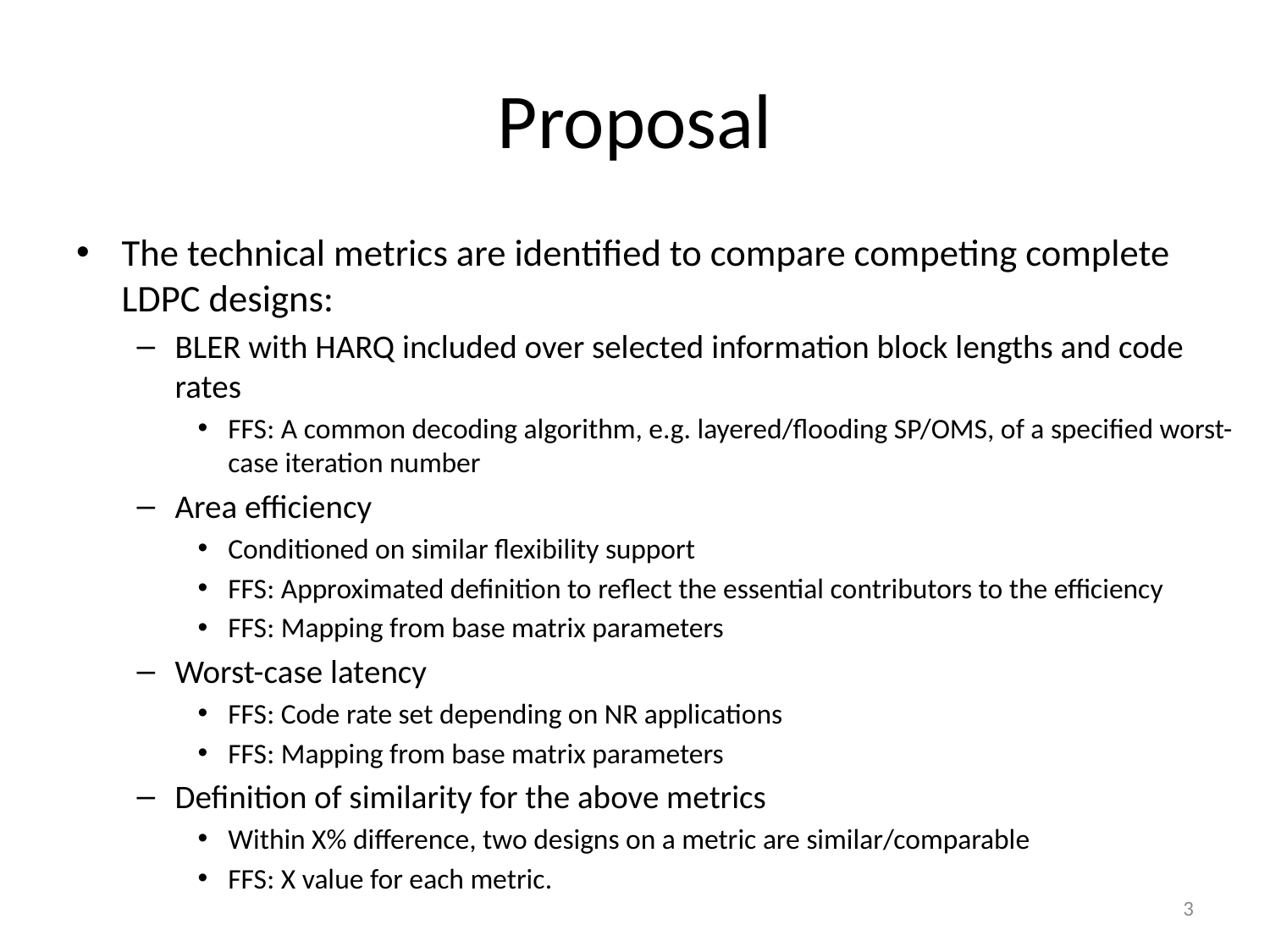

# Proposal
The technical metrics are identified to compare competing complete LDPC designs:
BLER with HARQ included over selected information block lengths and code rates
FFS: A common decoding algorithm, e.g. layered/flooding SP/OMS, of a specified worst-case iteration number
Area efficiency
Conditioned on similar flexibility support
FFS: Approximated definition to reflect the essential contributors to the efficiency
FFS: Mapping from base matrix parameters
Worst-case latency
FFS: Code rate set depending on NR applications
FFS: Mapping from base matrix parameters
Definition of similarity for the above metrics
Within X% difference, two designs on a metric are similar/comparable
FFS: X value for each metric.
3